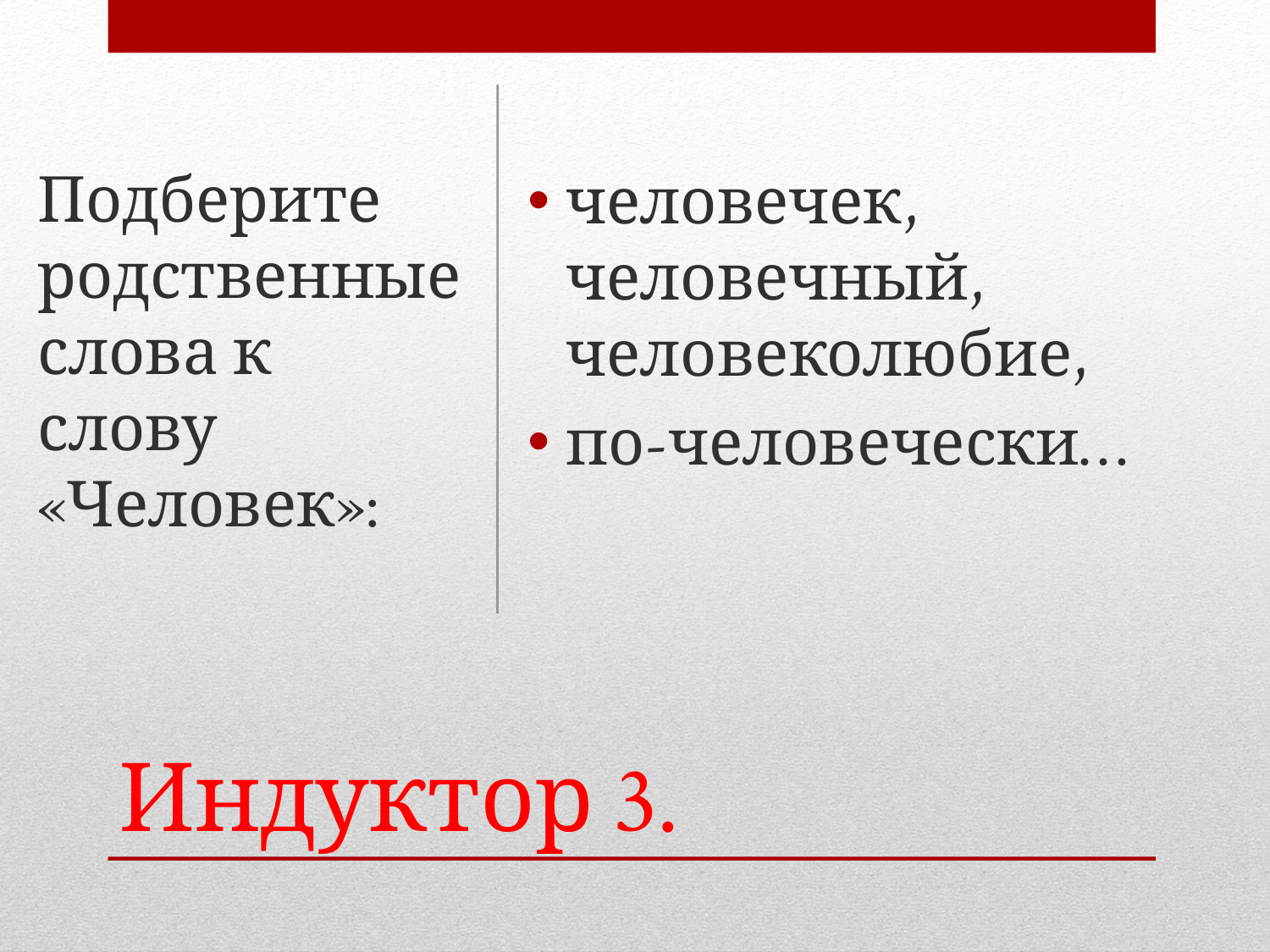

Подберите родственные слова к слову «Человек»:
человечек, человечный, человеколюбие,
по-человечески…

# Индуктор 3.